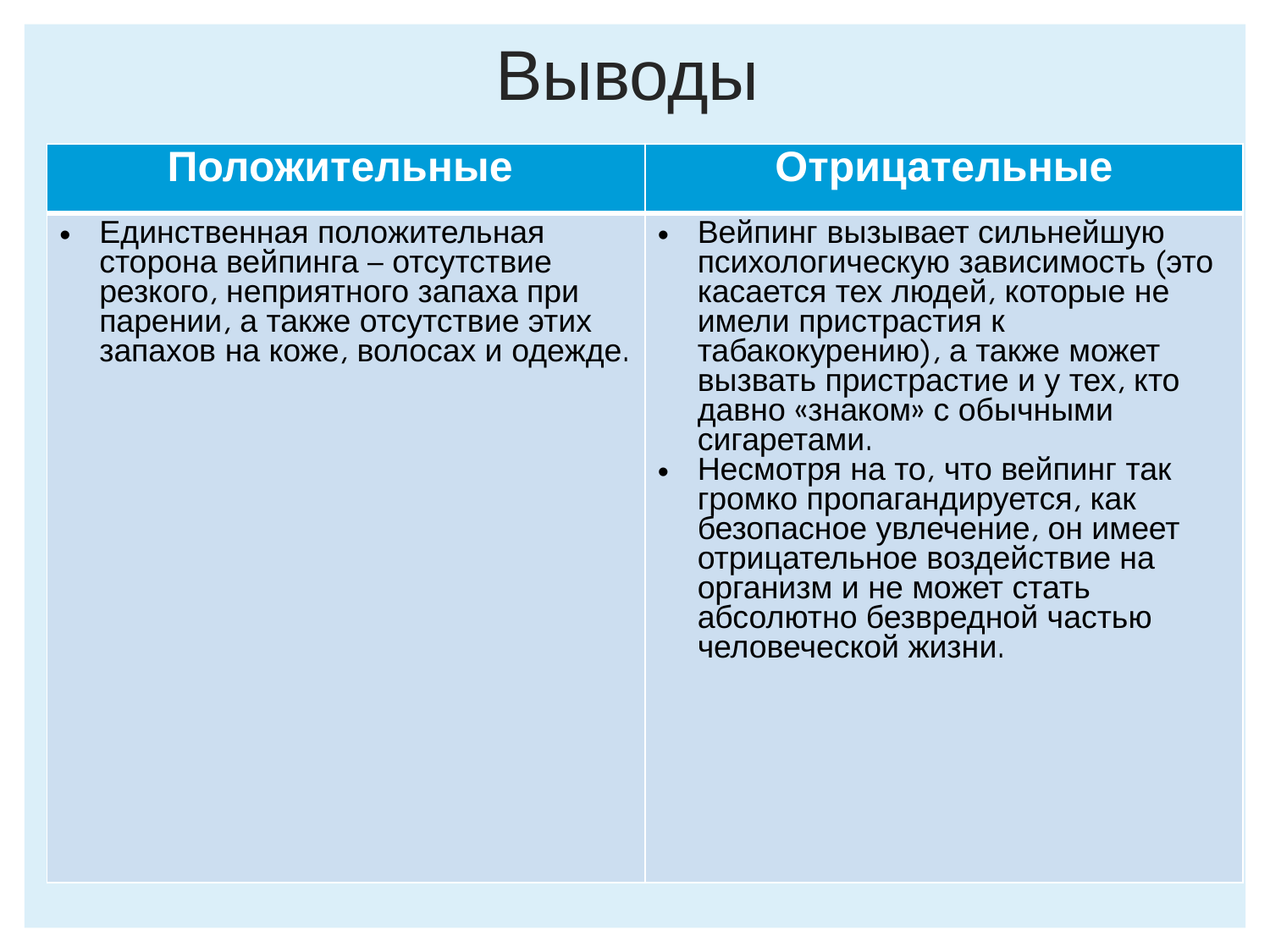

# Выводы
| Положительные | Отрицательные |
| --- | --- |
| Единственная положительная сторона вейпинга – отсутствие резкого, неприятного запаха при парении, а также отсутствие этих запахов на коже, волосах и одежде. | Вейпинг вызывает сильнейшую психологическую зависимость (это касается тех людей, которые не имели пристрастия к табакокурению), а также может вызвать пристрастие и у тех, кто давно «знаком» с обычными сигаретами. Несмотря на то, что вейпинг так громко пропагандируется, как безопасное увлечение, он имеет отрицательное воздействие на организм и не может стать абсолютно безвредной частью человеческой жизни. |